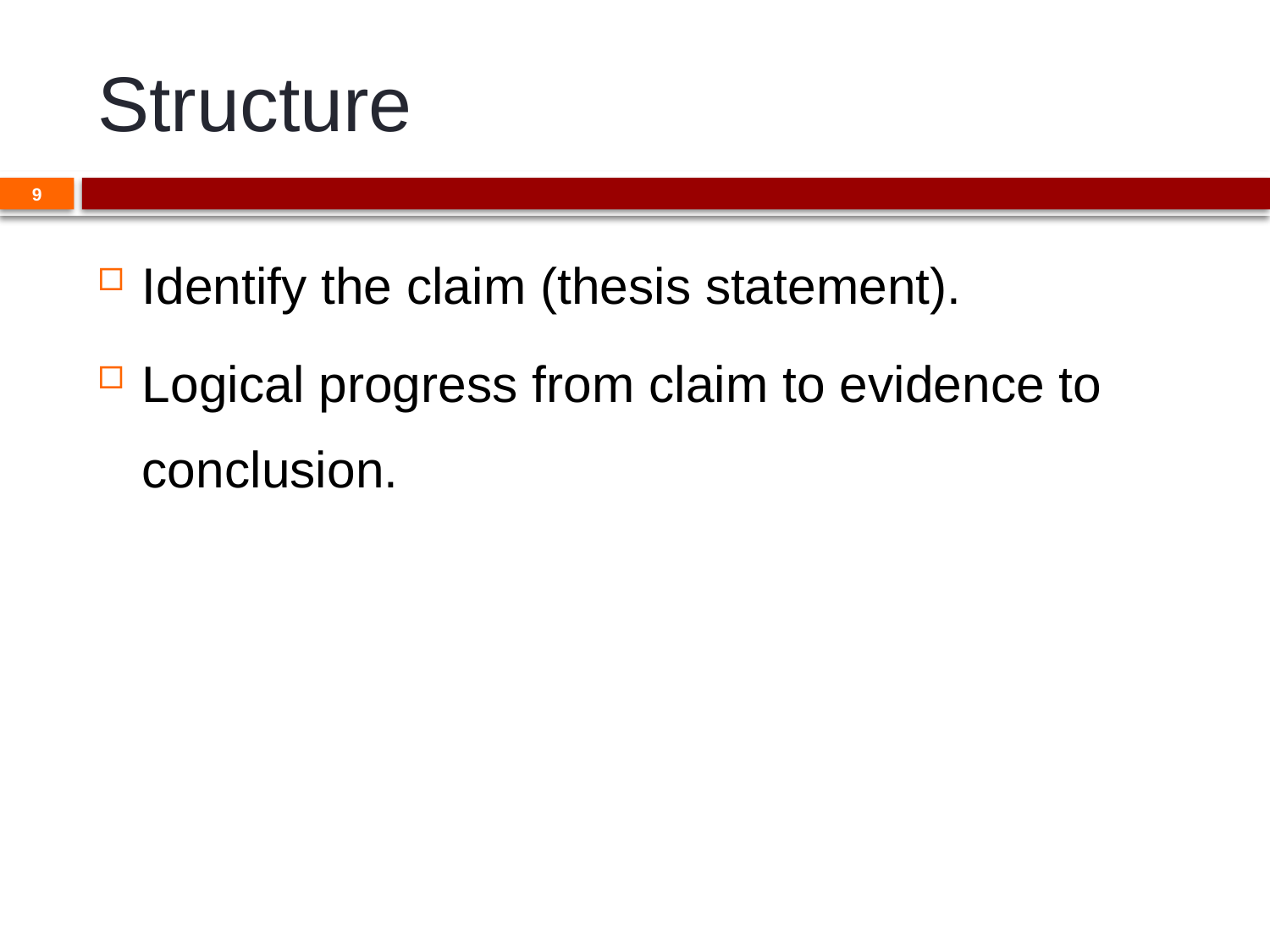

# Structure
9
Identify the claim (thesis statement).
Logical progress from claim to evidence to conclusion.